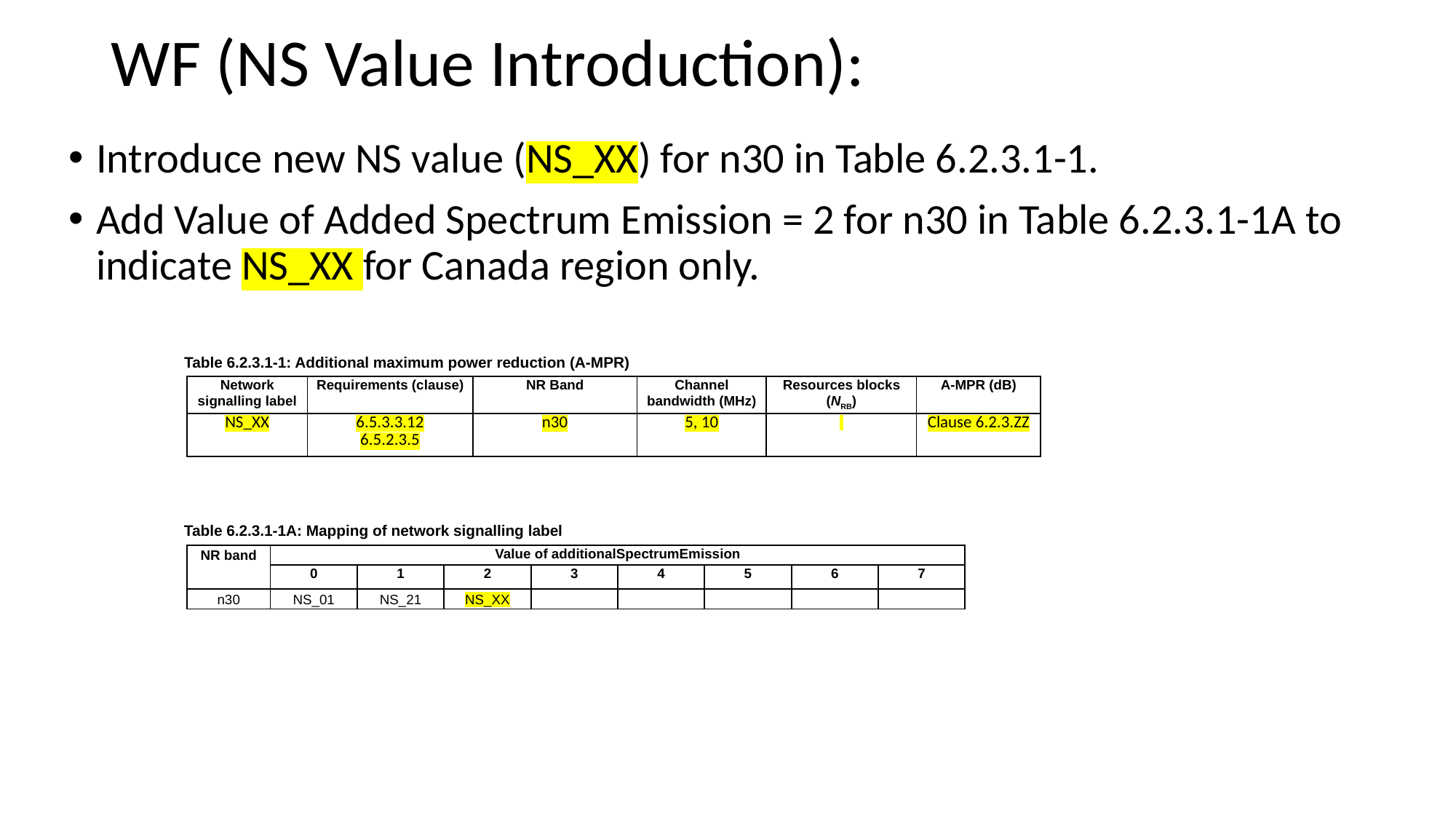

# WF (NS Value Introduction):
Introduce new NS value (NS_XX) for n30 in Table 6.2.3.1-1.
Add Value of Added Spectrum Emission = 2 for n30 in Table 6.2.3.1-1A to indicate NS_XX for Canada region only.

Table 6.2.3.1-1: Additional maximum power reduction (A-MPR)
| Network signalling label | Requirements (clause) | NR Band | Channel bandwidth (MHz) | Resources blocks (NRB) | A-MPR (dB) |
| --- | --- | --- | --- | --- | --- |
| NS\_XX | 6.5.3.3.12 6.5.2.3.5 | n30 | 5, 10 |  | Clause 6.2.3.ZZ |
Table 6.2.3.1-1A: Mapping of network signalling label
| NR band | Value of additionalSpectrumEmission |  |  |  |  |  |  |  |
| --- | --- | --- | --- | --- | --- | --- | --- | --- |
|  | 0 | 1 | 2 | 3 | 4 | 5 | 6 | 7 |
| n30 | NS\_01 | NS\_21 | NS\_XX |  |  |  |  |  |